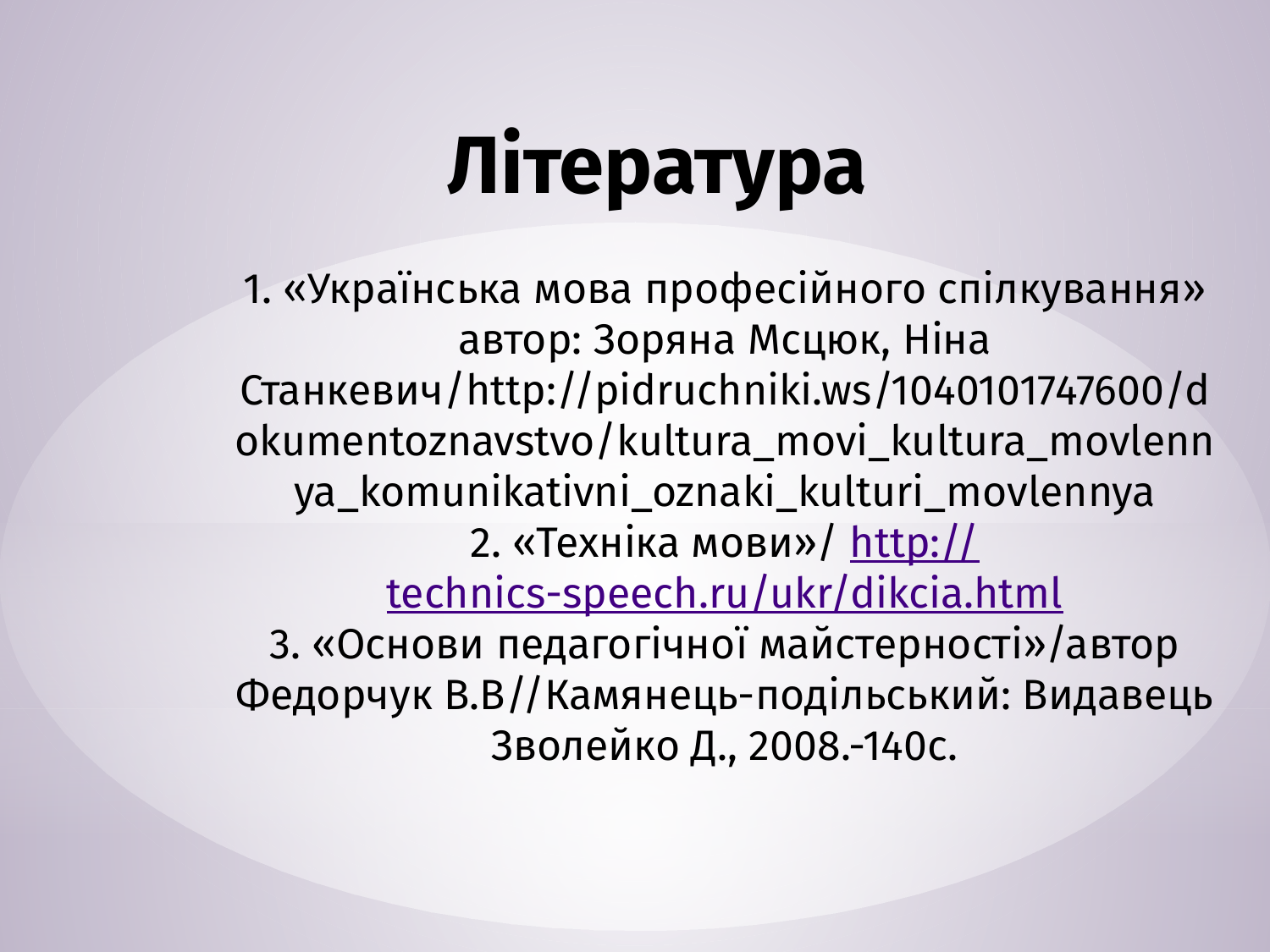

# Література
1. «Українська мова професійного спілкування» автор: Зоряна Мсцюк, Ніна Станкевич/http://pidruchniki.ws/1040101747600/dokumentoznavstvo/kultura_movi_kultura_movlennya_komunikativni_oznaki_kulturi_movlennya
2. «Техніка мови»/ http://technics-speech.ru/ukr/dikcia.html
3. «Основи педагогічної майстерності»/автор Федорчук В.В//Камянець-подільський: Видавець Зволейко Д., 2008.-140с.